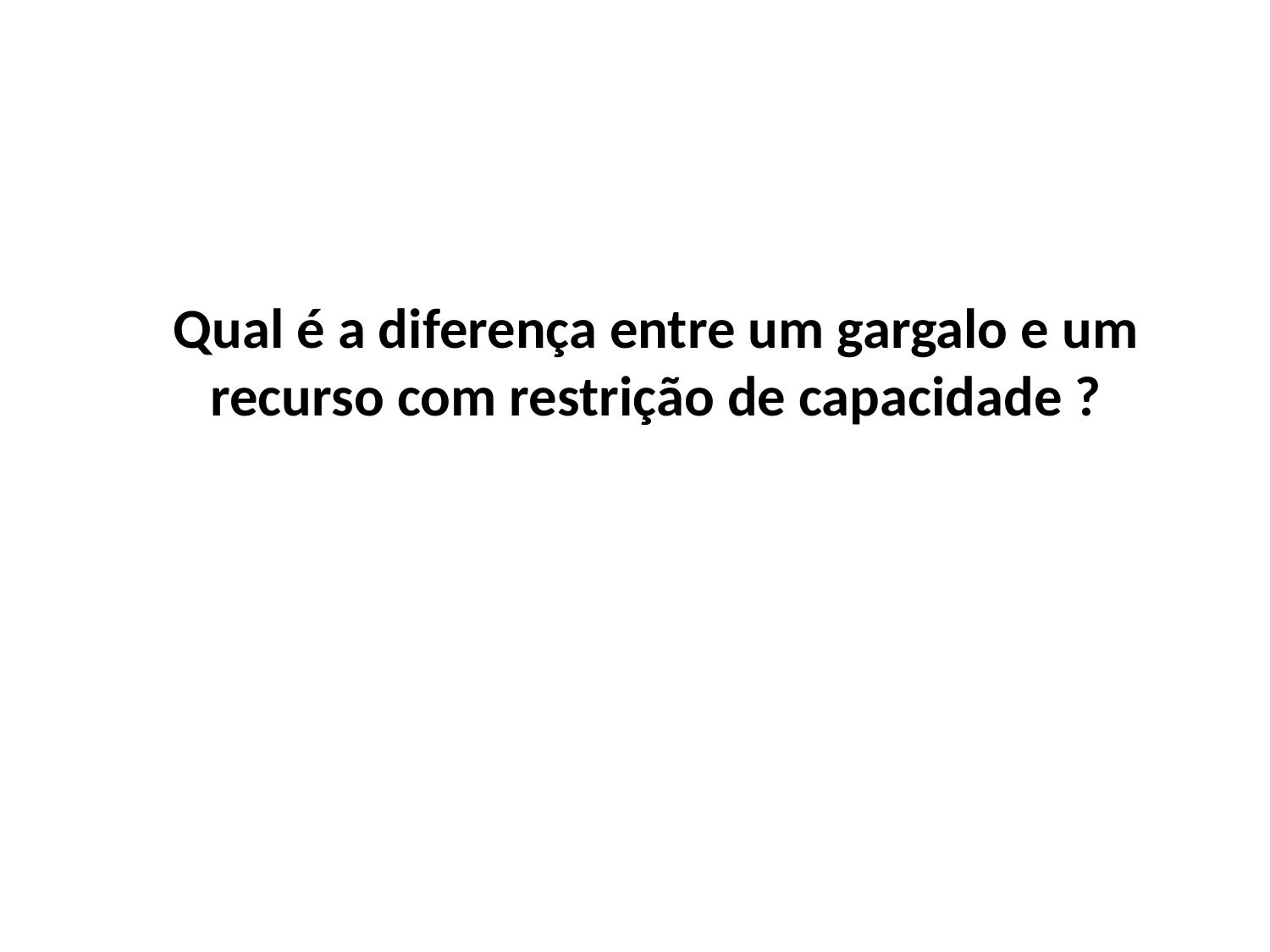

# Qual é a diferença entre um gargalo e um recurso com restrição de capacidade ?